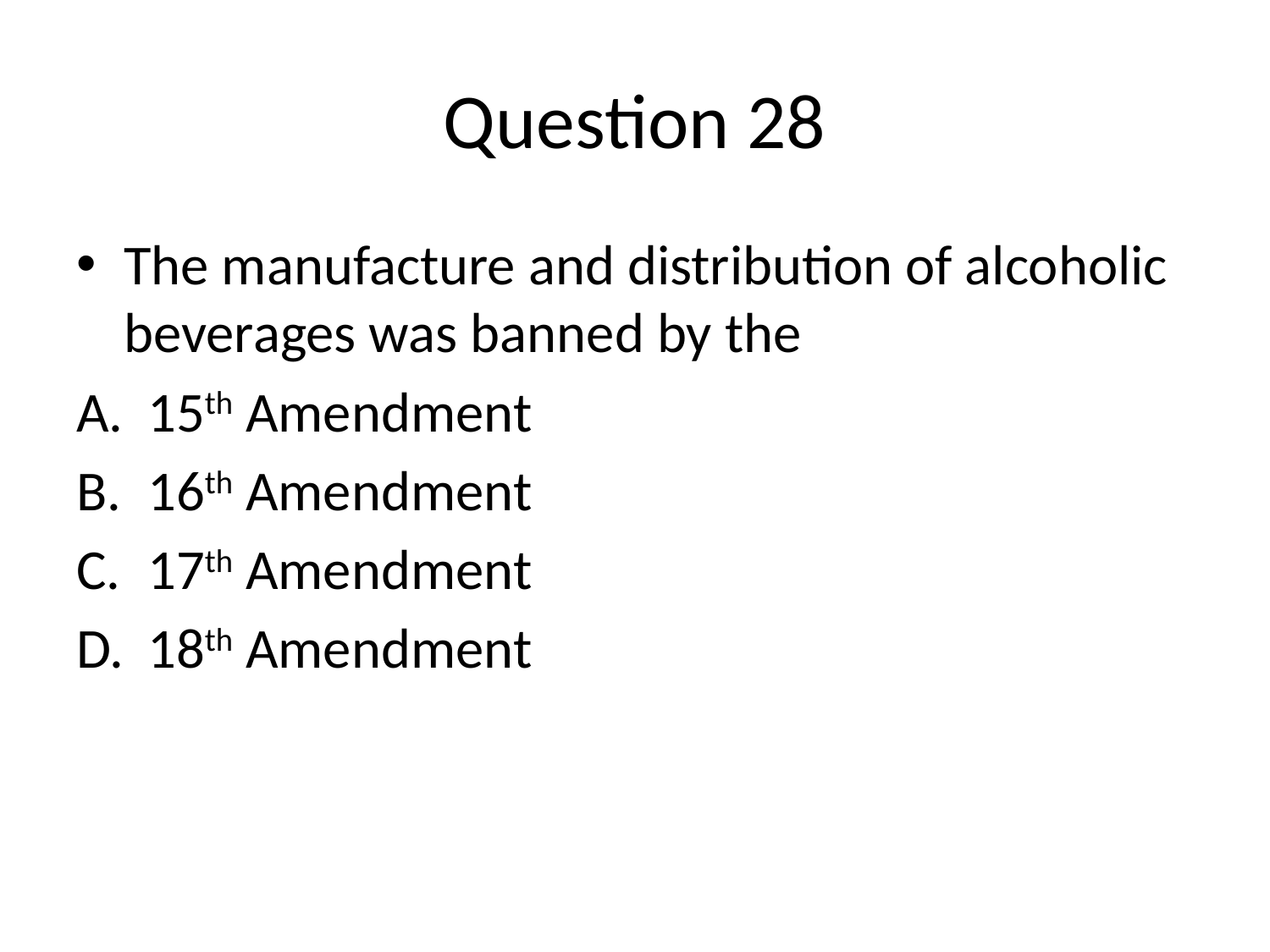

# Question 28
The manufacture and distribution of alcoholic beverages was banned by the
15th Amendment
16th Amendment
17th Amendment
18th Amendment